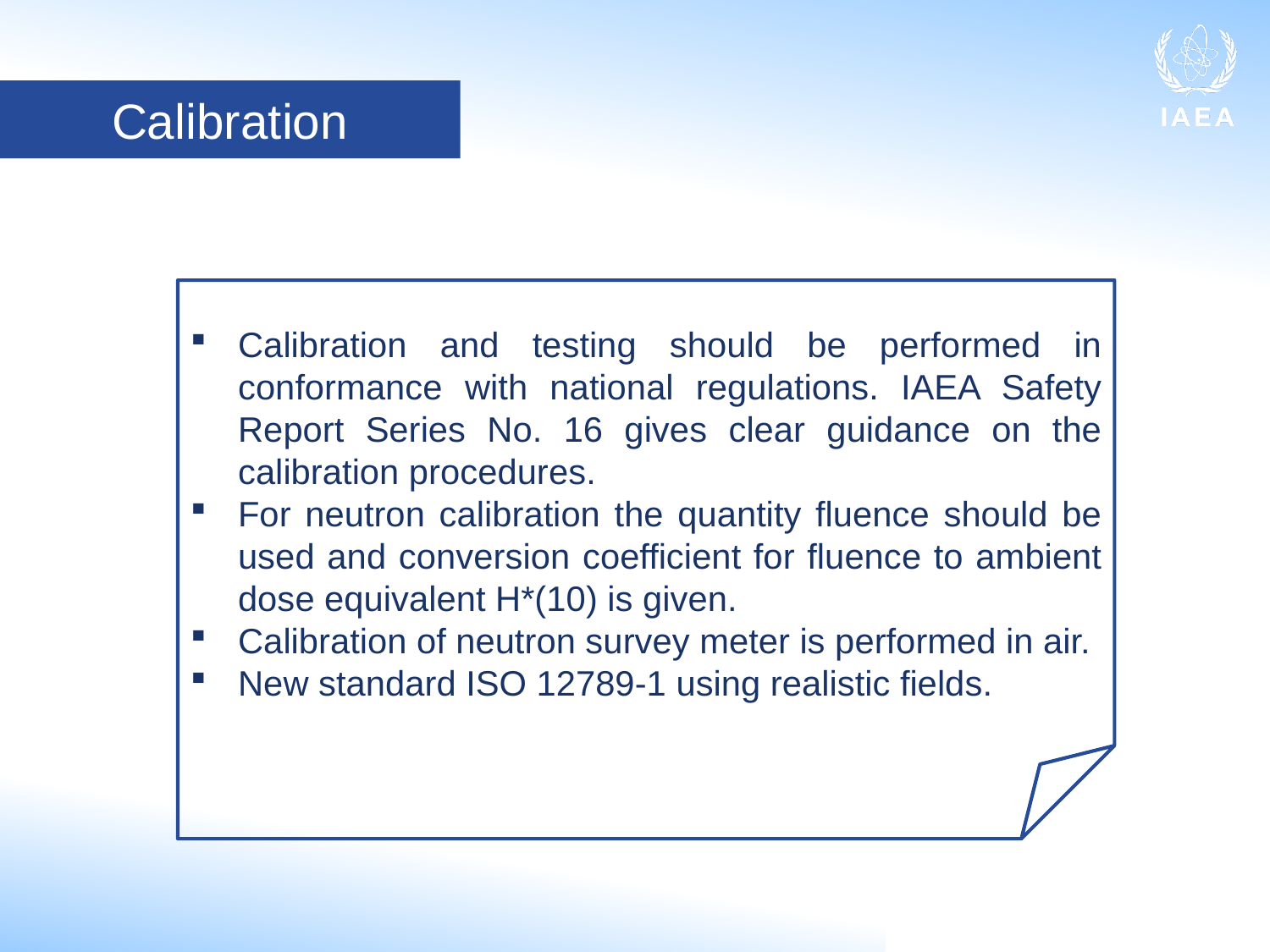

Calibration
Calibration and testing should be performed in conformance with national regulations. IAEA Safety Report Series No. 16 gives clear guidance on the calibration procedures.
For neutron calibration the quantity fluence should be used and conversion coefficient for fluence to ambient dose equivalent H*(10) is given.
Calibration of neutron survey meter is performed in air.
New standard ISO 12789-1 using realistic fields.